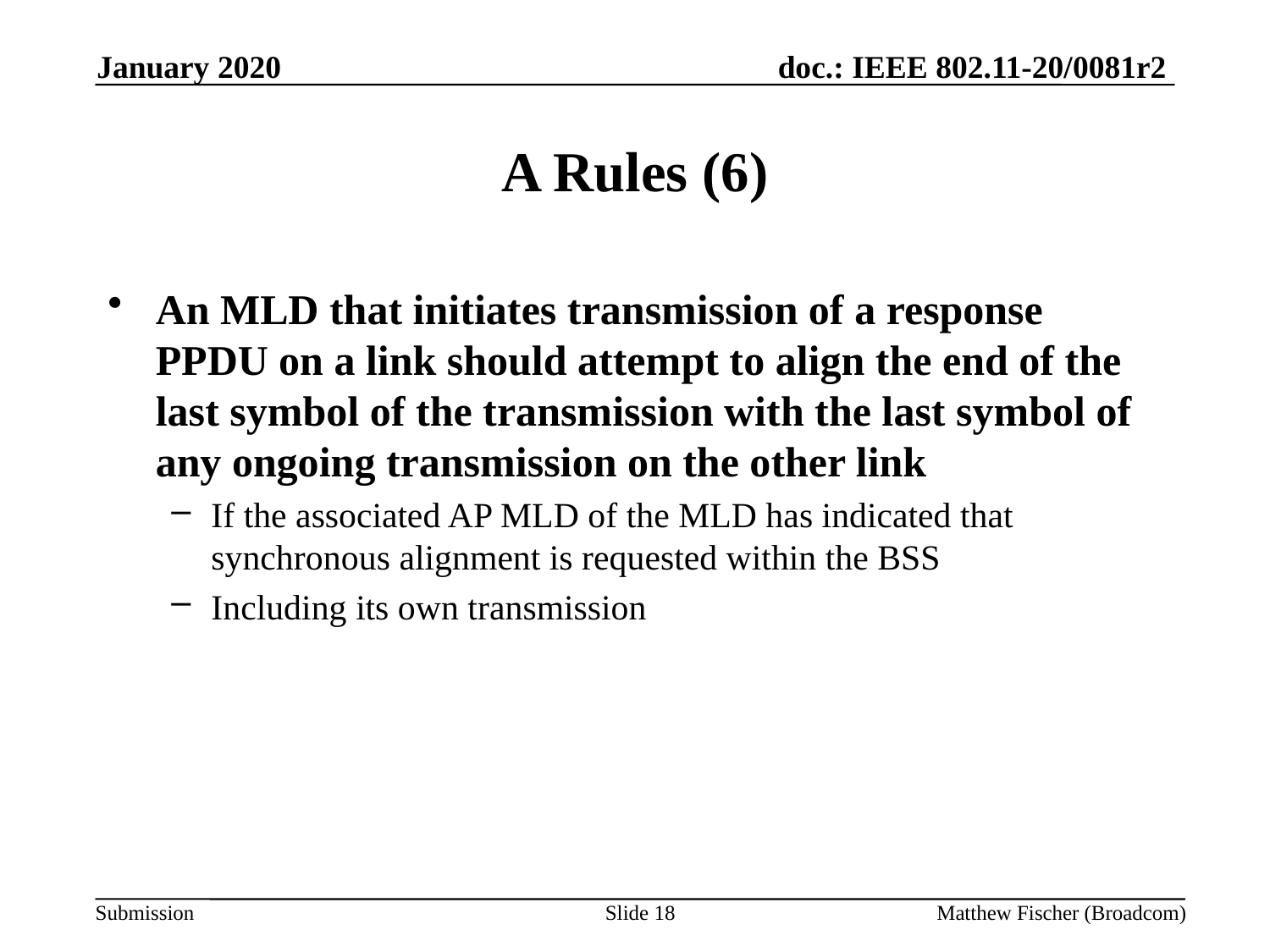

January 2020
# A Rules (6)
An MLD that initiates transmission of a response PPDU on a link should attempt to align the end of the last symbol of the transmission with the last symbol of any ongoing transmission on the other link
If the associated AP MLD of the MLD has indicated that synchronous alignment is requested within the BSS
Including its own transmission
Slide 18
Matthew Fischer (Broadcom)